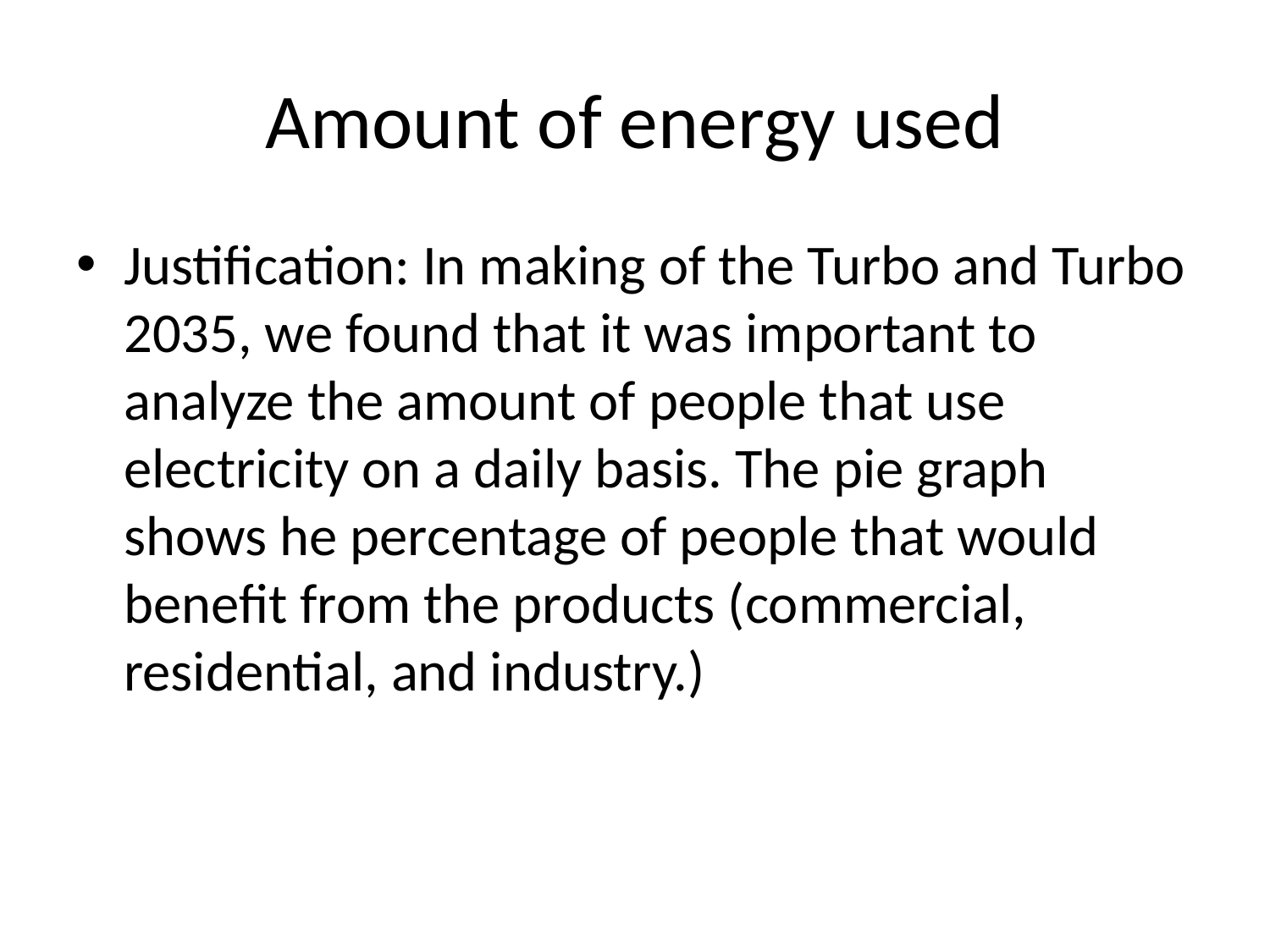

# Amount of energy used
Justification: In making of the Turbo and Turbo 2035, we found that it was important to analyze the amount of people that use electricity on a daily basis. The pie graph shows he percentage of people that would benefit from the products (commercial, residential, and industry.)